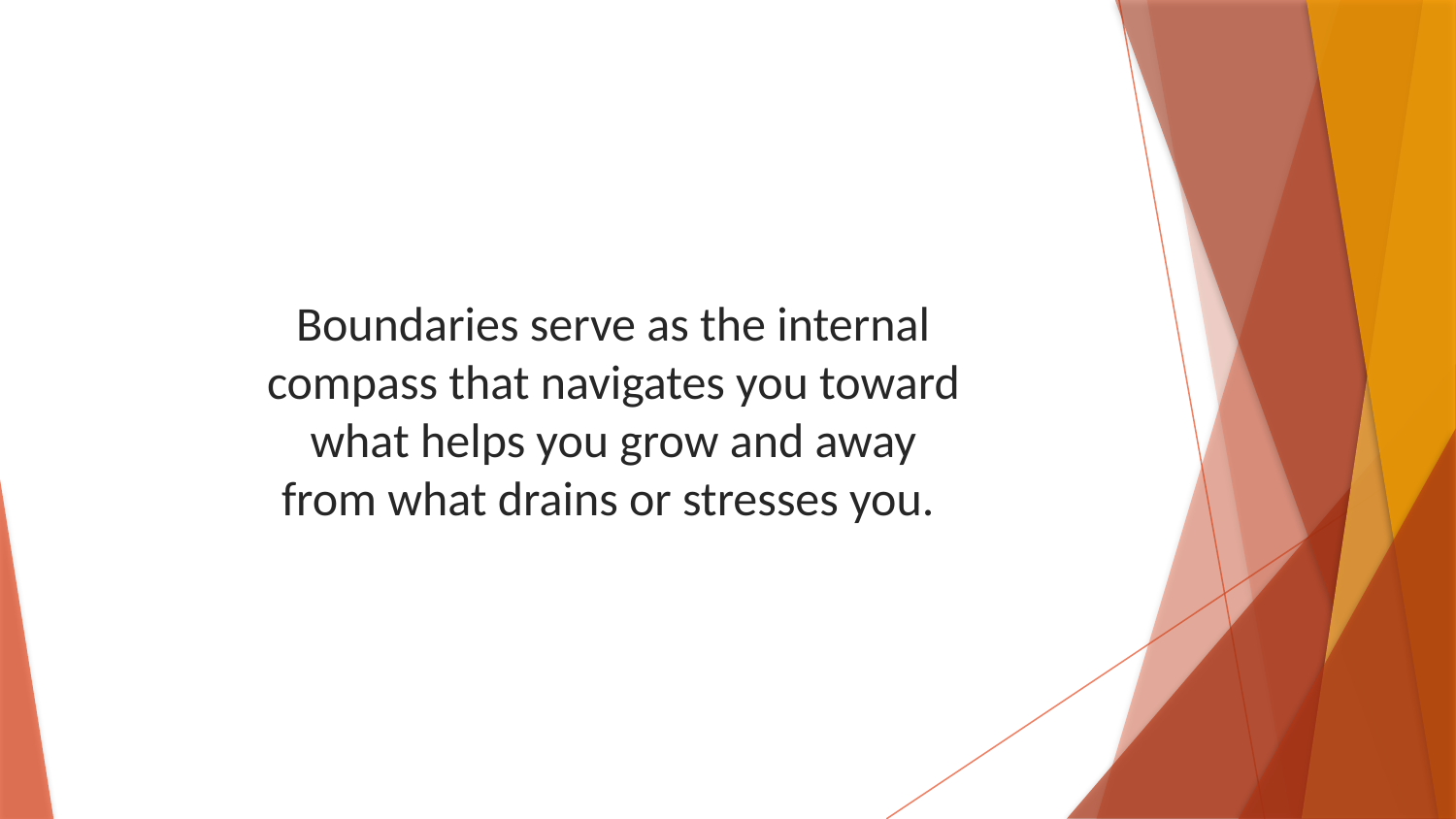

Boundaries serve as the internal compass that navigates you toward what helps you grow and away from what drains or stresses you.